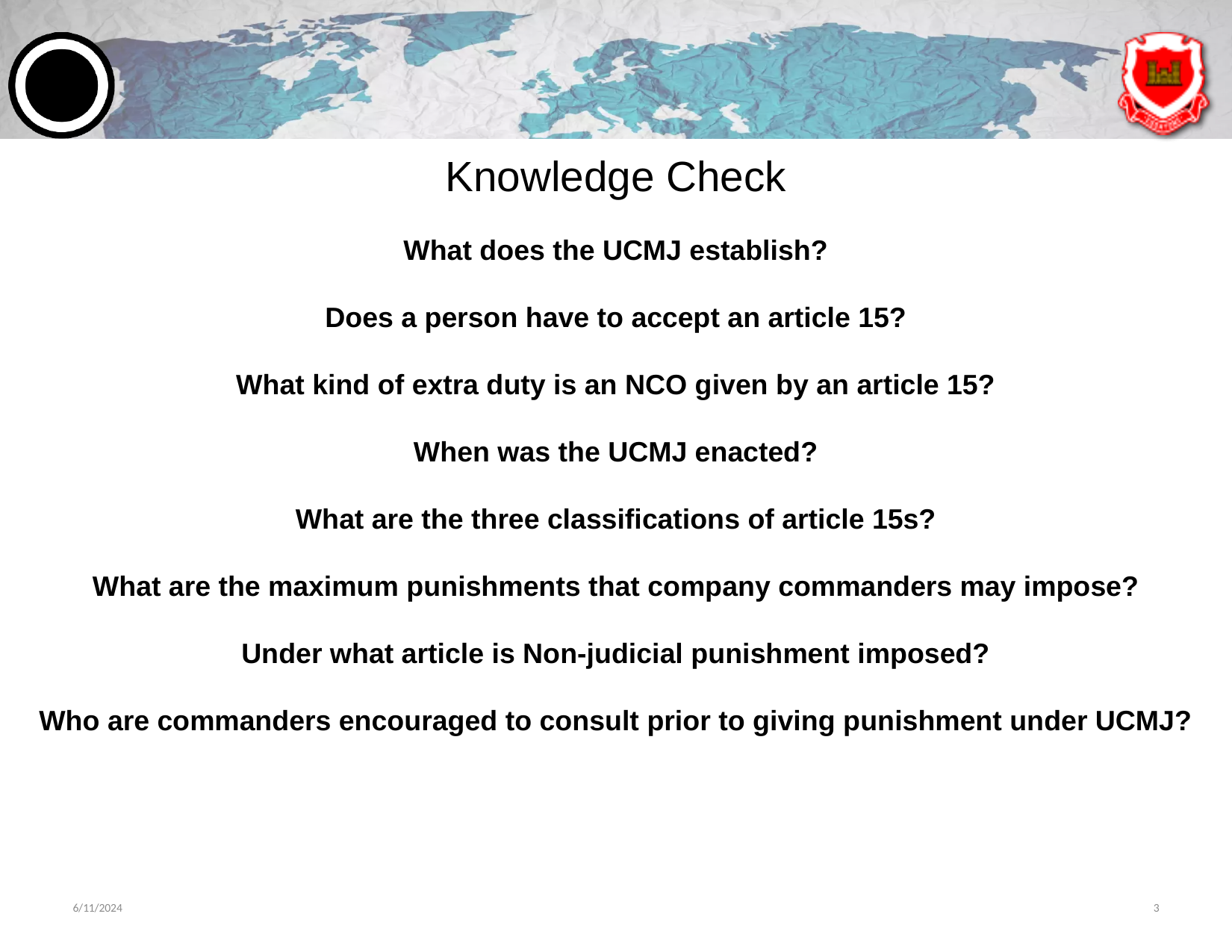

# Knowledge Check
What does the UCMJ establish?

Does a person have to accept an article 15?

What kind of extra duty is an NCO given by an article 15?

When was the UCMJ enacted?

What are the three classifications of article 15s?

What are the maximum punishments that company commanders may impose?

Under what article is Non-judicial punishment imposed?

Who are commanders encouraged to consult prior to giving punishment under UCMJ?
6/11/2024
3